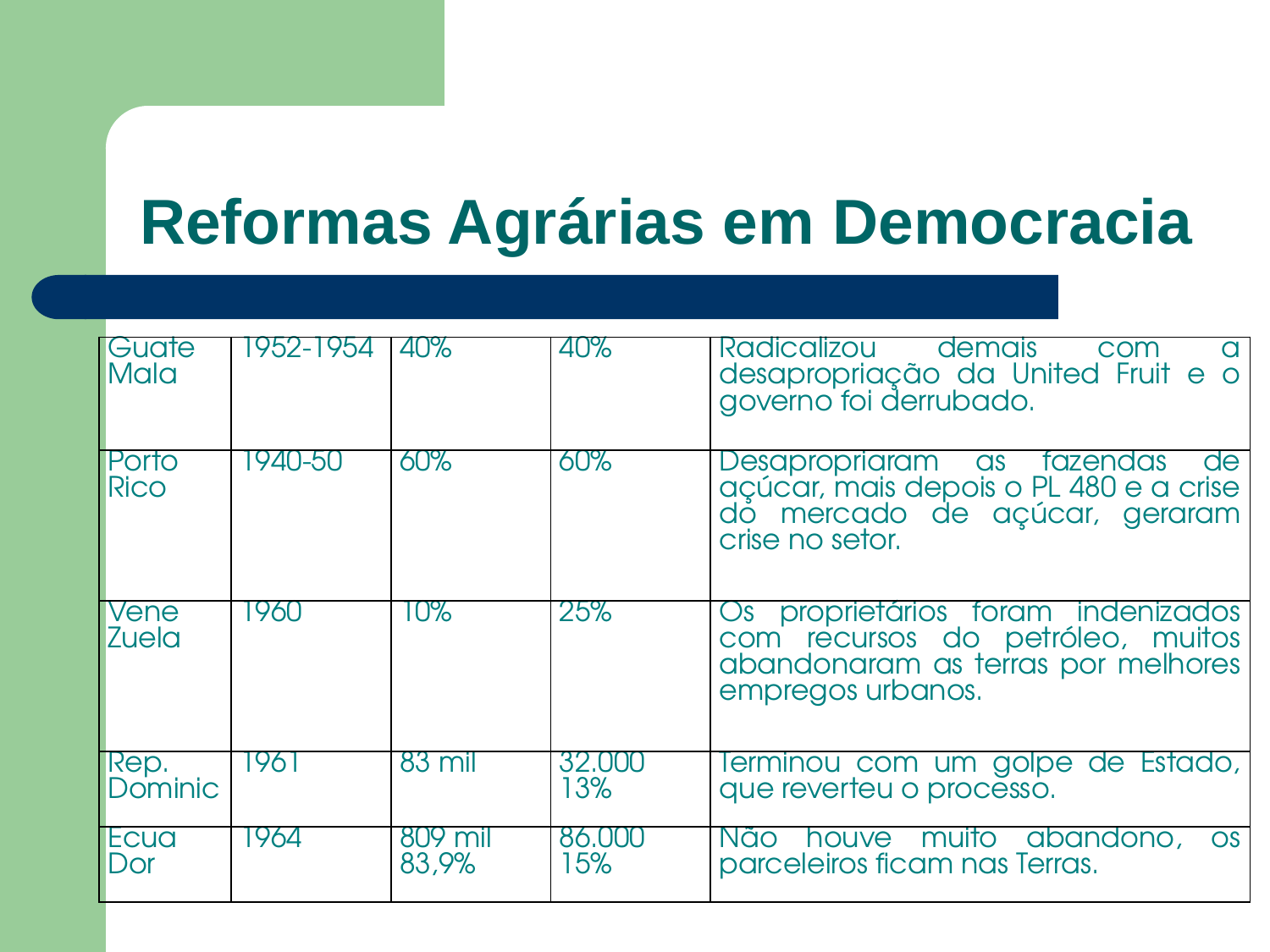

# Reformas Agrárias em Democracia
| Guate Mala | 1952-1954 | 40% | 40% | Radicalizou demais com a desapropriação da United Fruit e o governo foi derrubado. |
| --- | --- | --- | --- | --- |
| Porto Rico | 1940-50 | 60% | 60% | Desapropriaram as fazendas de açúcar, mais depois o PL 480 e a crise do mercado de açúcar, geraram crise no setor. |
| Vene Zuela | 1960 | 10% | 25% | Os proprietários foram indenizados com recursos do petróleo, muitos abandonaram as terras por melhores empregos urbanos. |
| Rep. Dominic | 1961 | 83 mil | 32.000 13% | Terminou com um golpe de Estado, que reverteu o processo. |
| Ecua Dor | 1964 | 809 mil 83,9% | 86.000 15% | Não houve muito abandono, os parceleiros ficam nas Terras. |